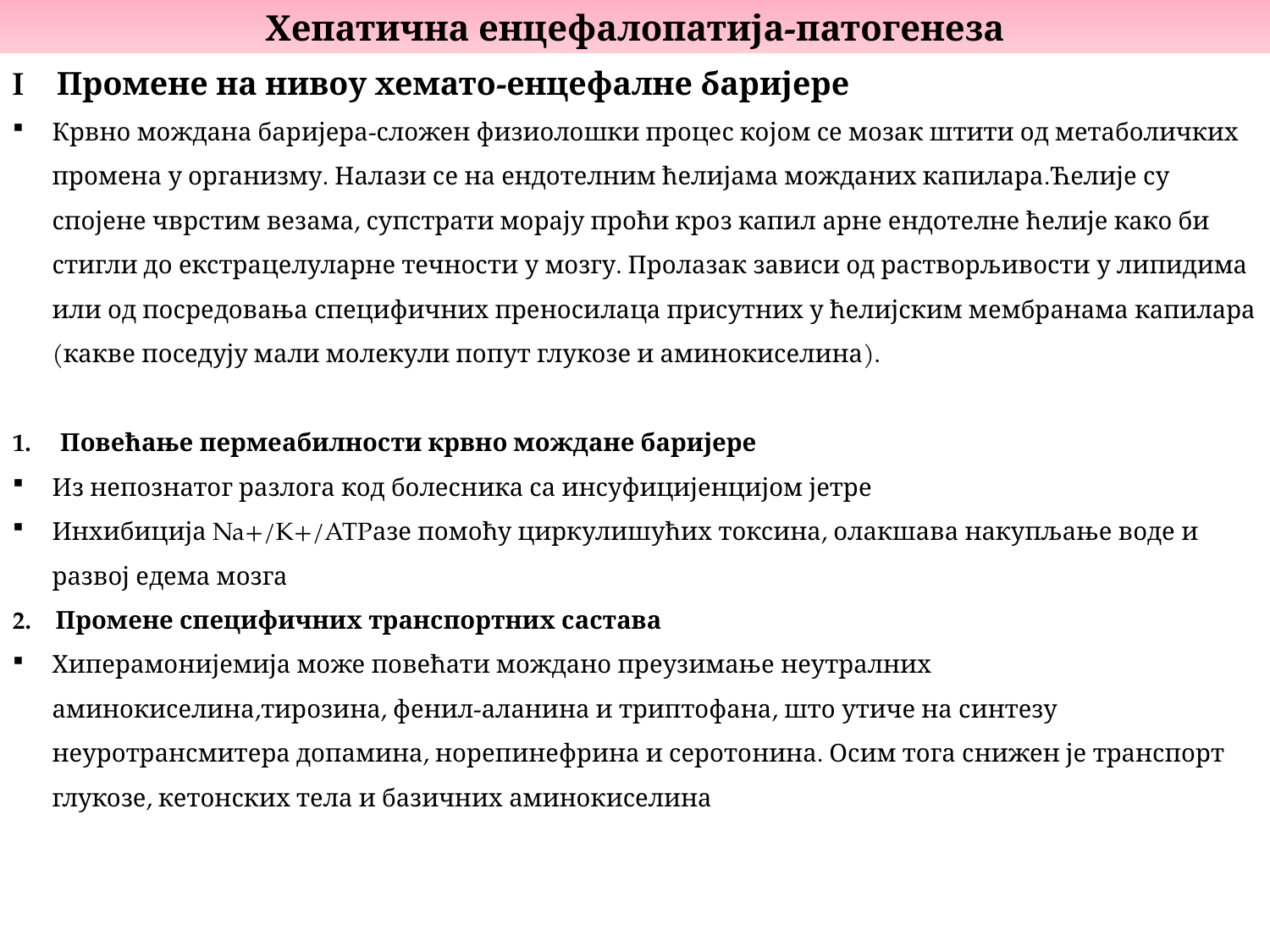

I    Промене на нивоу хемато-енцефалне баријере
Крвно мождана баријера-сложен физиолошки процес којом се мозак штити од метаболичких промена у организму. Налази се на ендотелним ћелијама можданих капилара.Ћелије су спојене чврстим везама, супстрати морају проћи кроз капил арне ендотелне ћелије како би стигли до екстрацелуларне течности у мозгу. Пролазак зависи од растворљивости у липидима или од посредовања специфичних преносилаца присутних у ћелијским мембранама капилара (какве поседују мали молекули попут глукозе и аминокиселина).

Повећање пермеабилности крвно мождане баријере
Из непознатог разлога код болесника са инсуфицијенцијом јетре
Инхибиција Na+/K+/ATPазе помоћу циркулишућих токсина, олакшава накупљање воде и развој едема мозга
2.    Промене специфичних транспортних састава
Хиперамонијемија може повећати мождано преузимање неутралних аминокиселина,тирозина, фенил-аланина и триптофана, што утиче на синтезу неуротрансмитера допамина, норепинефрина и серотонина. Осим тога снижен је транспорт глукозе, кетонских тела и базичних аминокиселина
Хепатична енцефалопатија-патогенеза